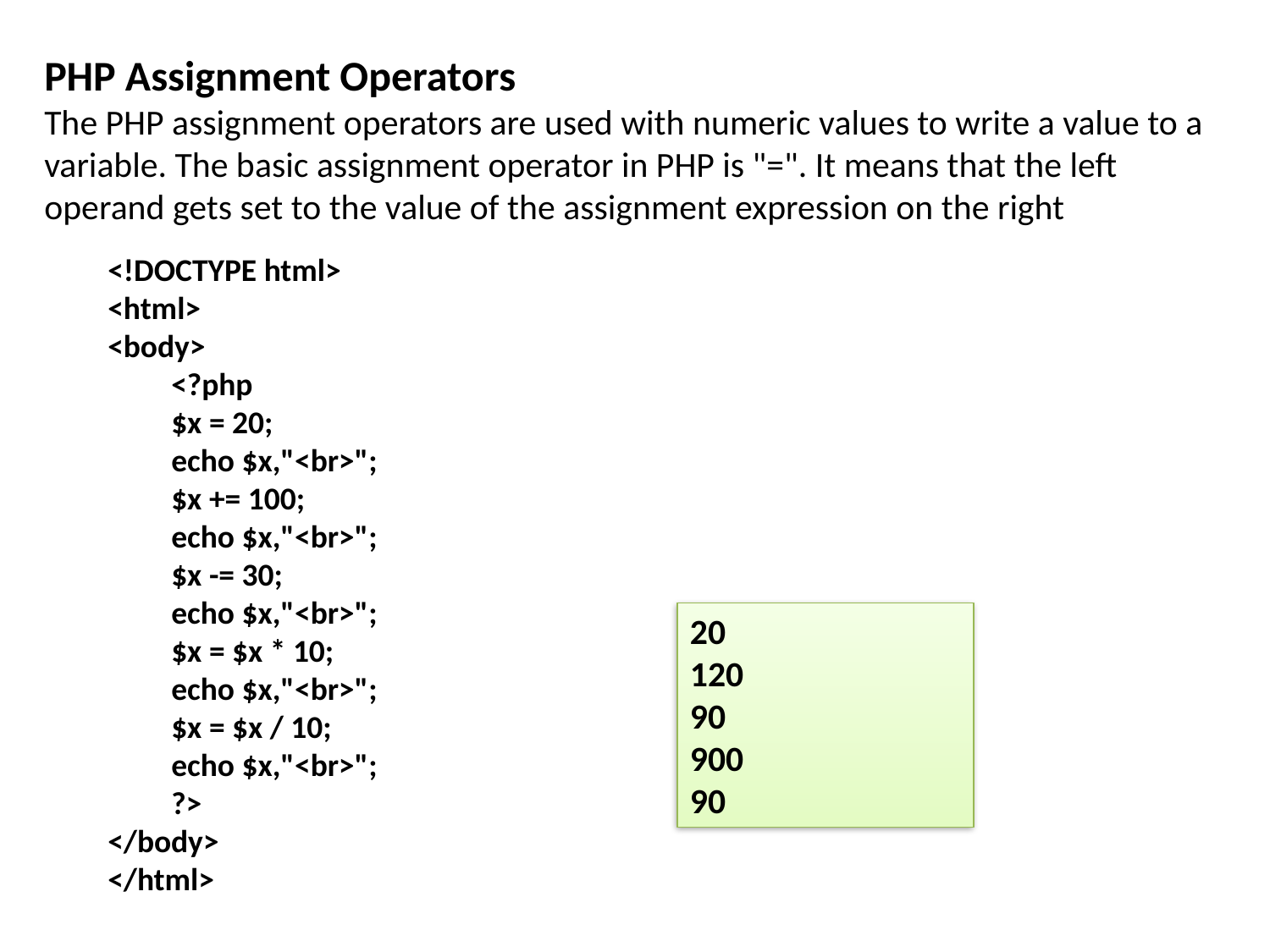

PHP Assignment Operators
The PHP assignment operators are used with numeric values to write a value to a variable. The basic assignment operator in PHP is "=". It means that the left operand gets set to the value of the assignment expression on the right
<!DOCTYPE html>
<html>
<body>
<?php
$x = 20;
echo $x,"<br>";
$x += 100;
echo $x,"<br>";
$x -= 30;
echo $x,"<br>";
$x = $x * 10;
echo $x,"<br>";
$x = $x / 10;
echo $x,"<br>";
?>
</body>
</html>
20
120
90
900
90